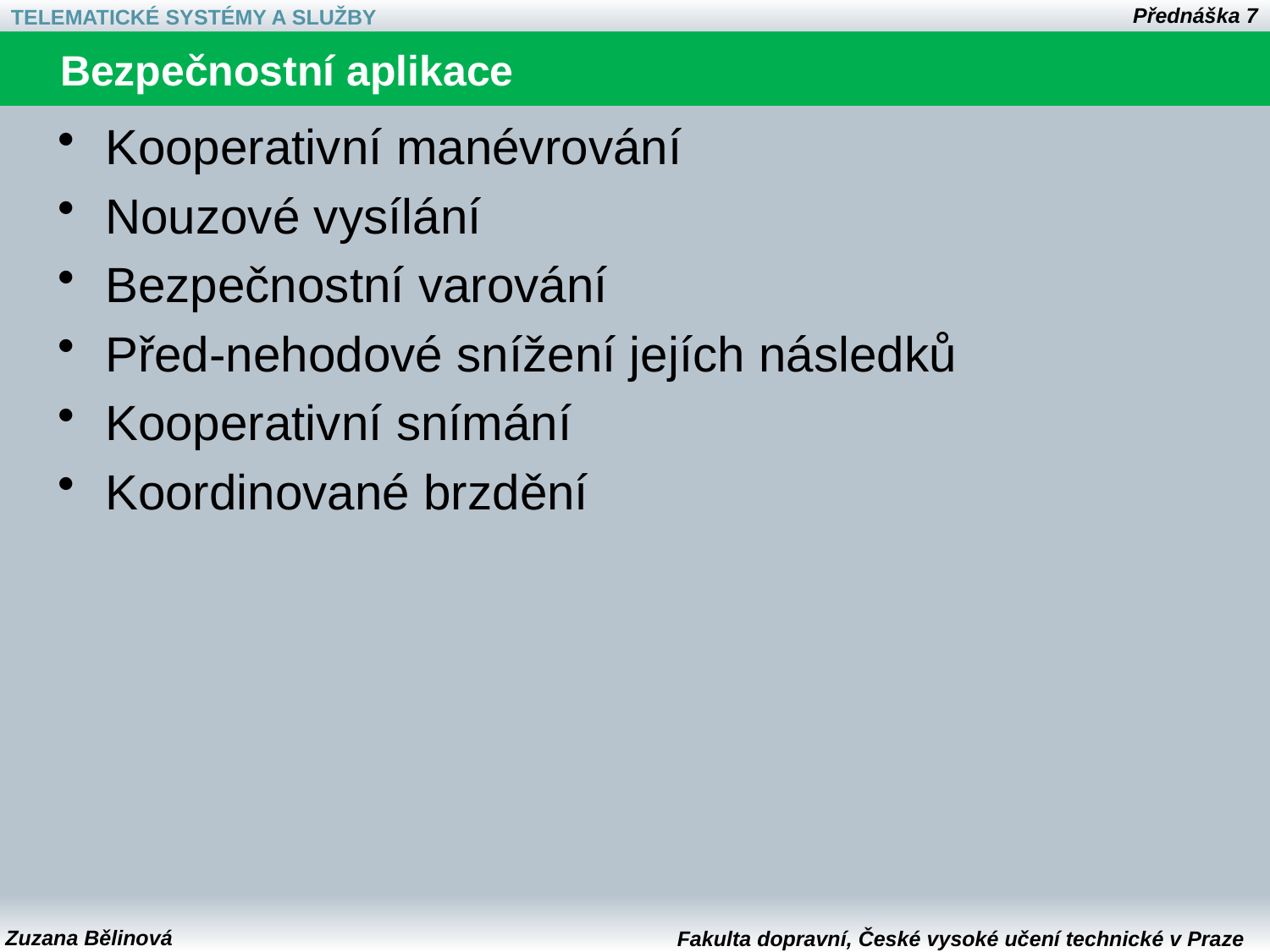

# Bezpečnostní aplikace
Kooperativní manévrování
Nouzové vysílání
Bezpečnostní varování
Před-nehodové snížení jejích následků
Kooperativní snímání
Koordinované brzdění